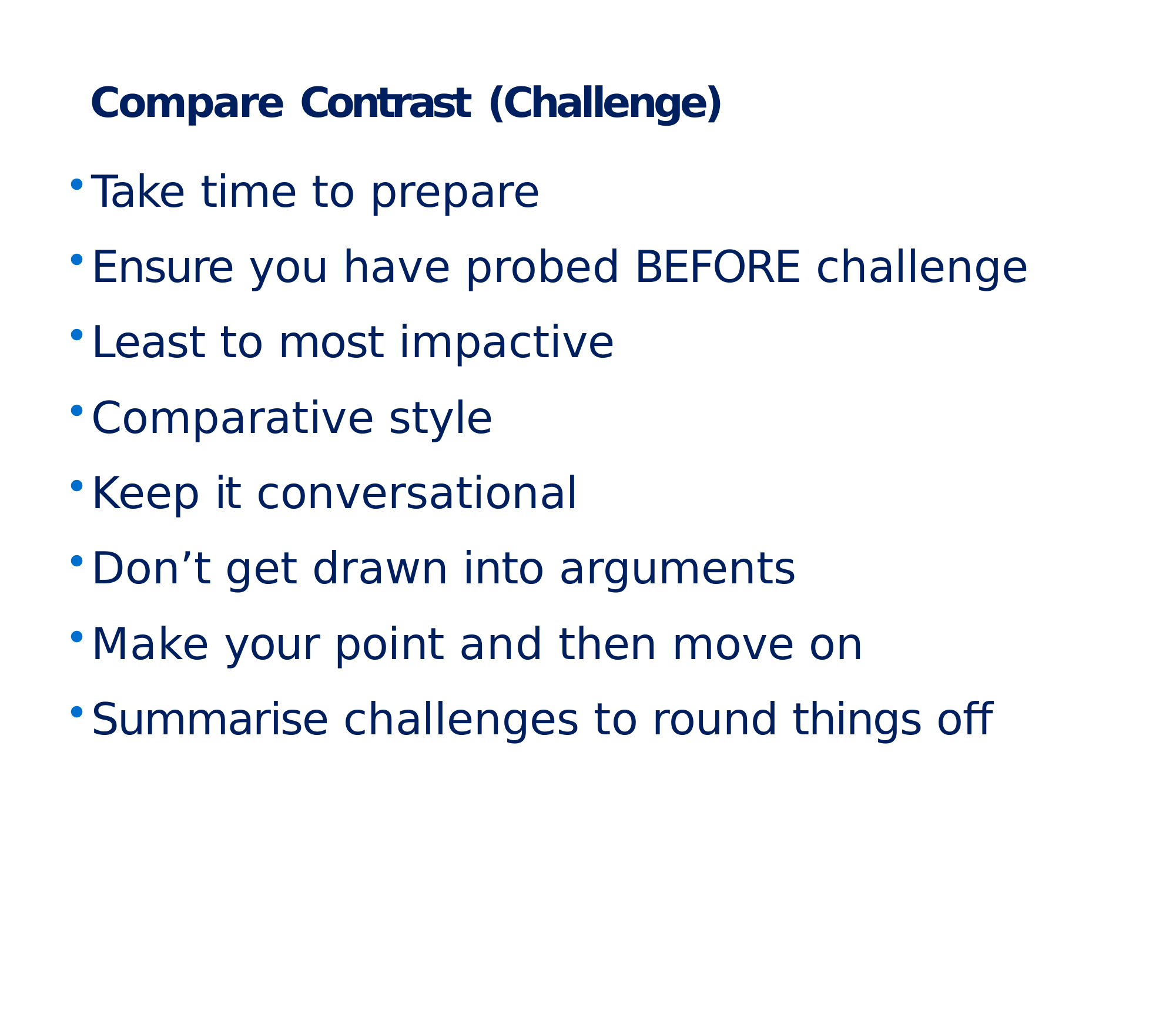

# Compare Contrast (Challenge)
Take time to prepare
Ensure you have probed BEFORE challenge
Least to most impactive
Comparative style
Keep it conversational
Don’t get drawn into arguments
Make your point and then move on
Summarise challenges to round things off